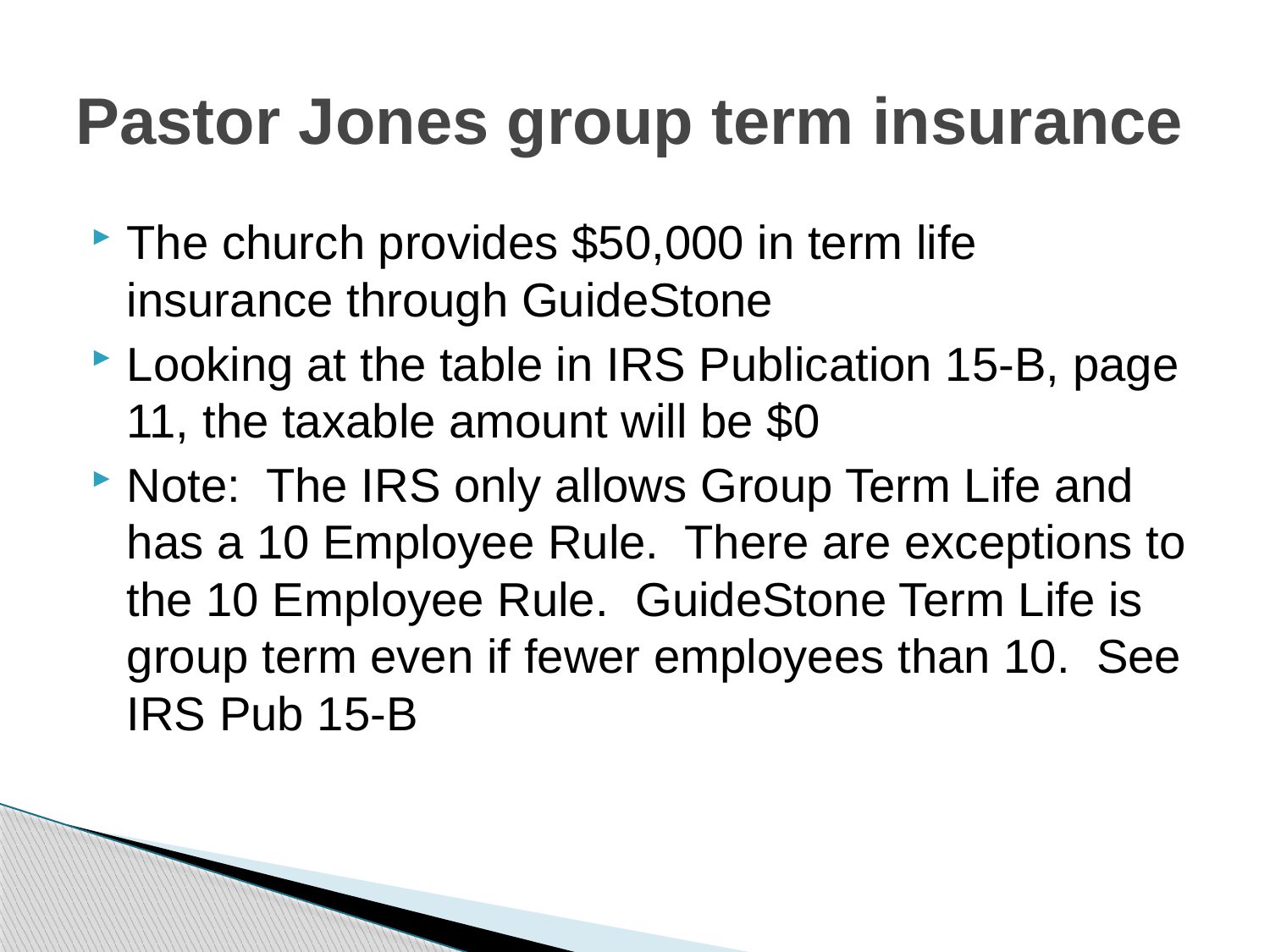

# Pastor Jones group term insurance
The church provides $50,000 in term life insurance through GuideStone
Looking at the table in IRS Publication 15-B, page 11, the taxable amount will be $0
Note:  The IRS only allows Group Term Life and has a 10 Employee Rule.  There are exceptions to the 10 Employee Rule.  GuideStone Term Life is group term even if fewer employees than 10.  See IRS Pub 15-B